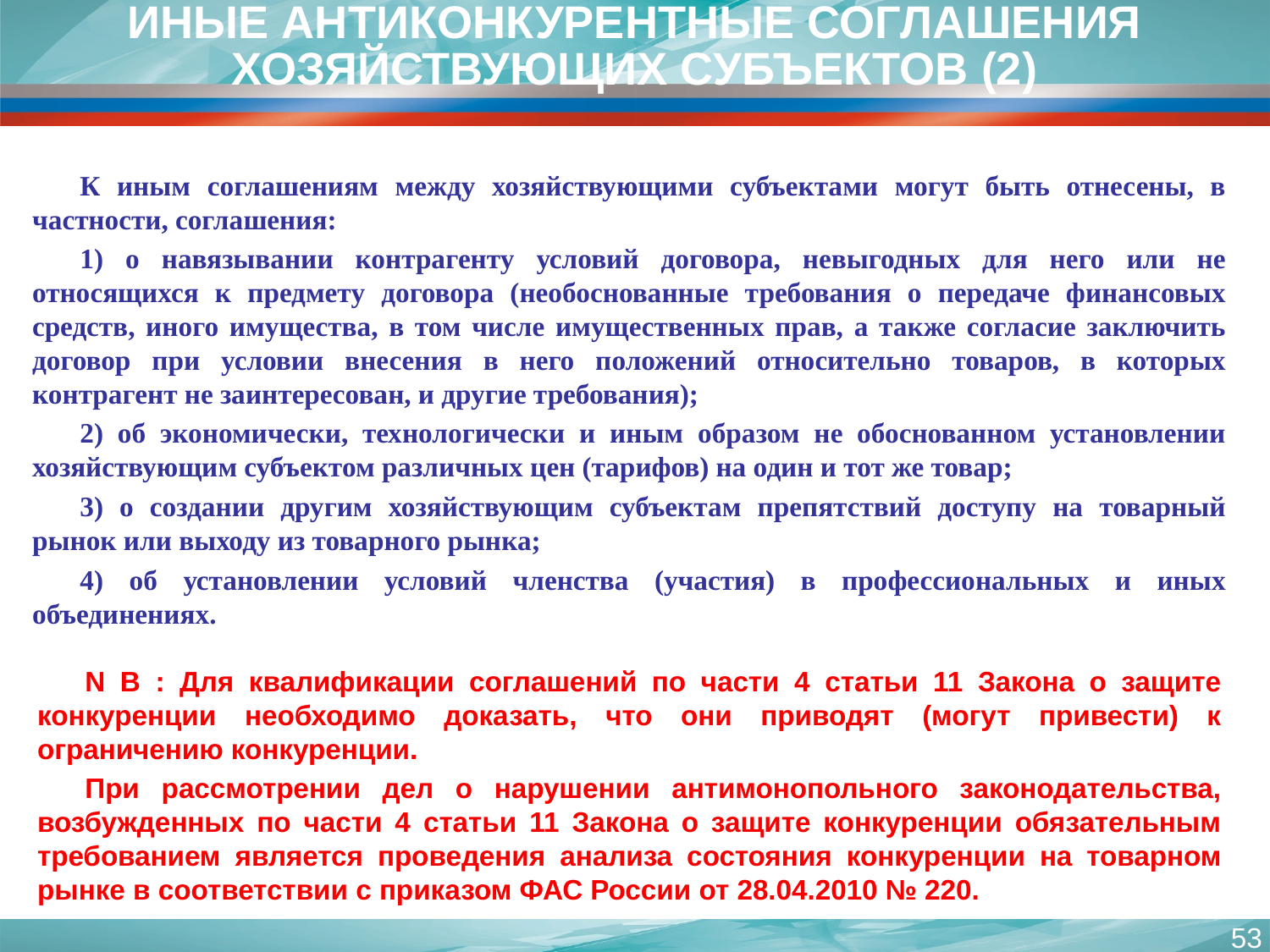

ИНЫЕ АНТИКОНКУРЕНТНЫЕ СОГЛАШЕНИЯ ХОЗЯЙСТВУЮЩИХ СУБЪЕКТОВ (2)
К иным соглашениям между хозяйствующими субъектами могут быть отнесены, в частности, соглашения:
1) о навязывании контрагенту условий договора, невыгодных для него или не относящихся к предмету договора (необоснованные требования о передаче финансовых средств, иного имущества, в том числе имущественных прав, а также согласие заключить договор при условии внесения в него положений относительно товаров, в которых контрагент не заинтересован, и другие требования);
2) об экономически, технологически и иным образом не обоснованном установлении хозяйствующим субъектом различных цен (тарифов) на один и тот же товар;
3) о создании другим хозяйствующим субъектам препятствий доступу на товарный рынок или выходу из товарного рынка;
4) об установлении условий членства (участия) в профессиональных и иных объединениях.
N B : Для квалификации соглашений по части 4 статьи 11 Закона о защите конкуренции необходимо доказать, что они приводят (могут привести) к ограничению конкуренции.
При рассмотрении дел о нарушении антимонопольного законодательства, возбужденных по части 4 статьи 11 Закона о защите конкуренции обязательным требованием является проведения анализа состояния конкуренции на товарном рынке в соответствии с приказом ФАС России от 28.04.2010 № 220.
53